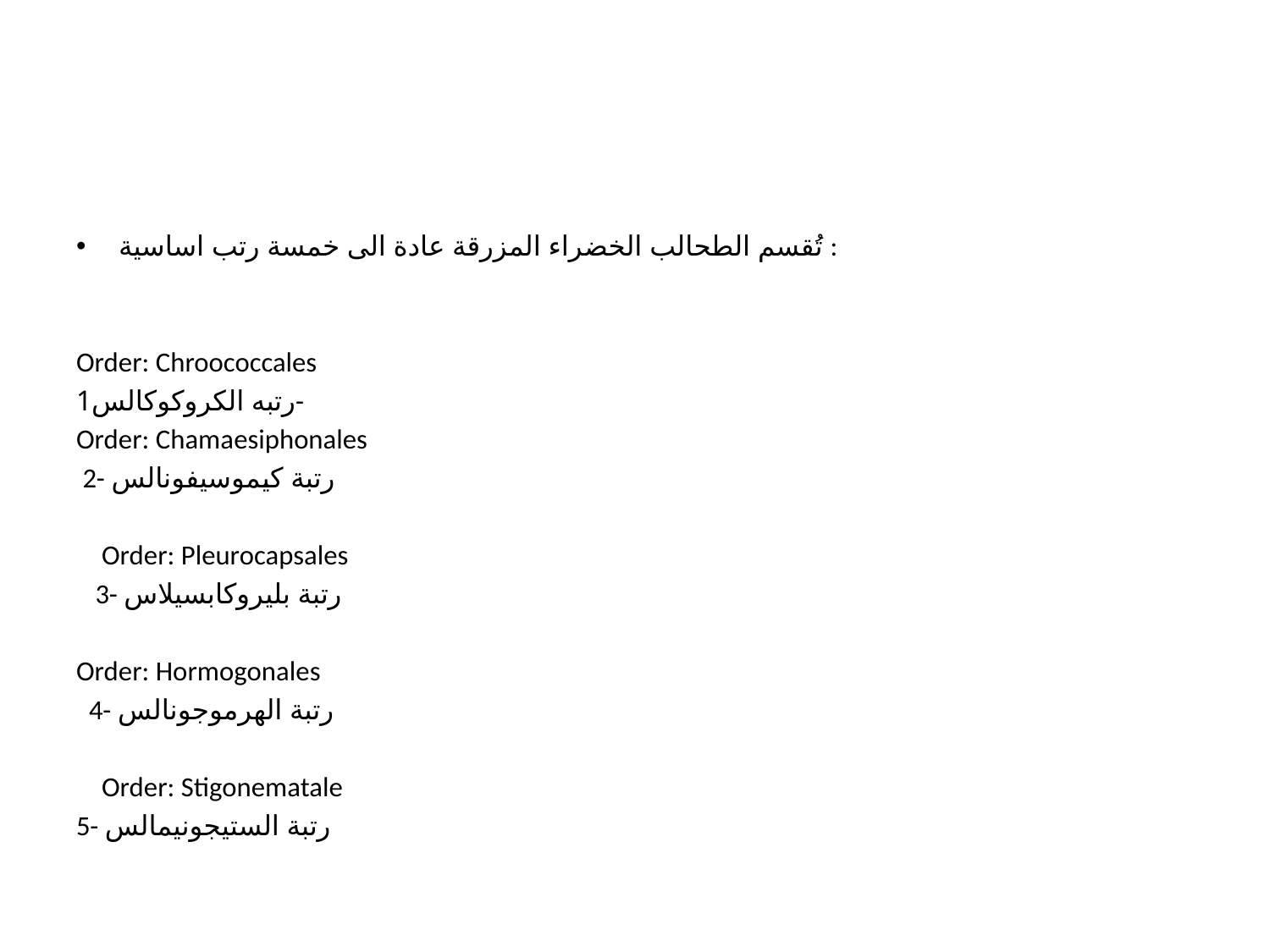

تُقسم الطحالب الخضراء المزرقة عادة الى خمسة رتب اساسية :

Order: Chroococcales
رتبه الكروكوكالس1-
Order: Chamaesiphonales
 2- رتبة كيموسيفونالس

    Order: Pleurocapsales
   3- رتبة بليروكابسيلاس

Order: Hormogonales
  4- رتبة الهرموجونالس

    Order: Stigonematale
5- رتبة الستيجونيمالس